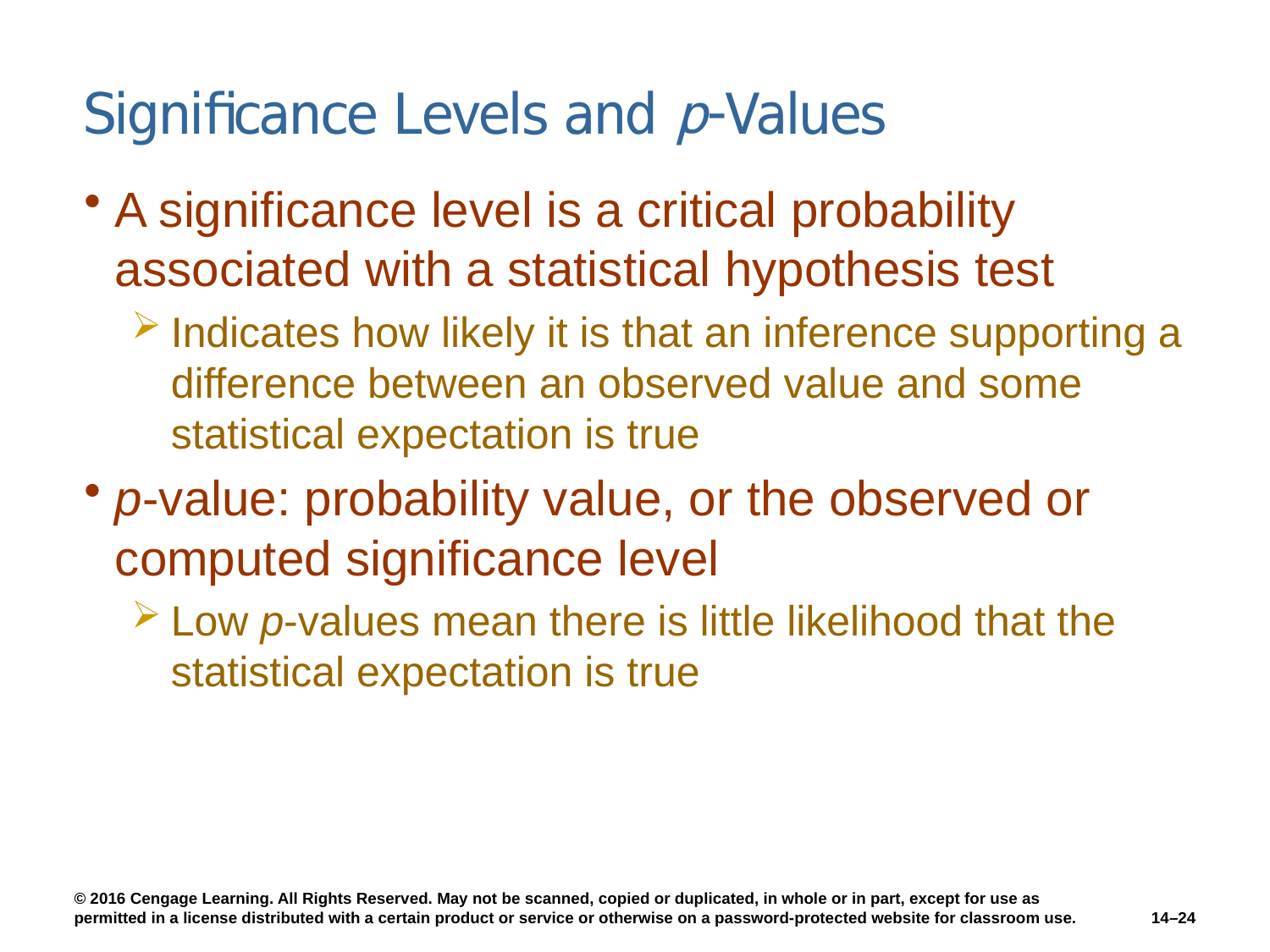

# Significance Levels and p-Values
A significance level is a critical probability associated with a statistical hypothesis test
Indicates how likely it is that an inference supporting a difference between an observed value and some statistical expectation is true
p-value: probability value, or the observed or computed significance level
Low p-values mean there is little likelihood that the statistical expectation is true

14–24
© 2016 Cengage Learning. All Rights Reserved. May not be scanned, copied or duplicated, in whole or in part, except for use as permitted in a license distributed with a certain product or service or otherwise on a password-protected website for classroom use.